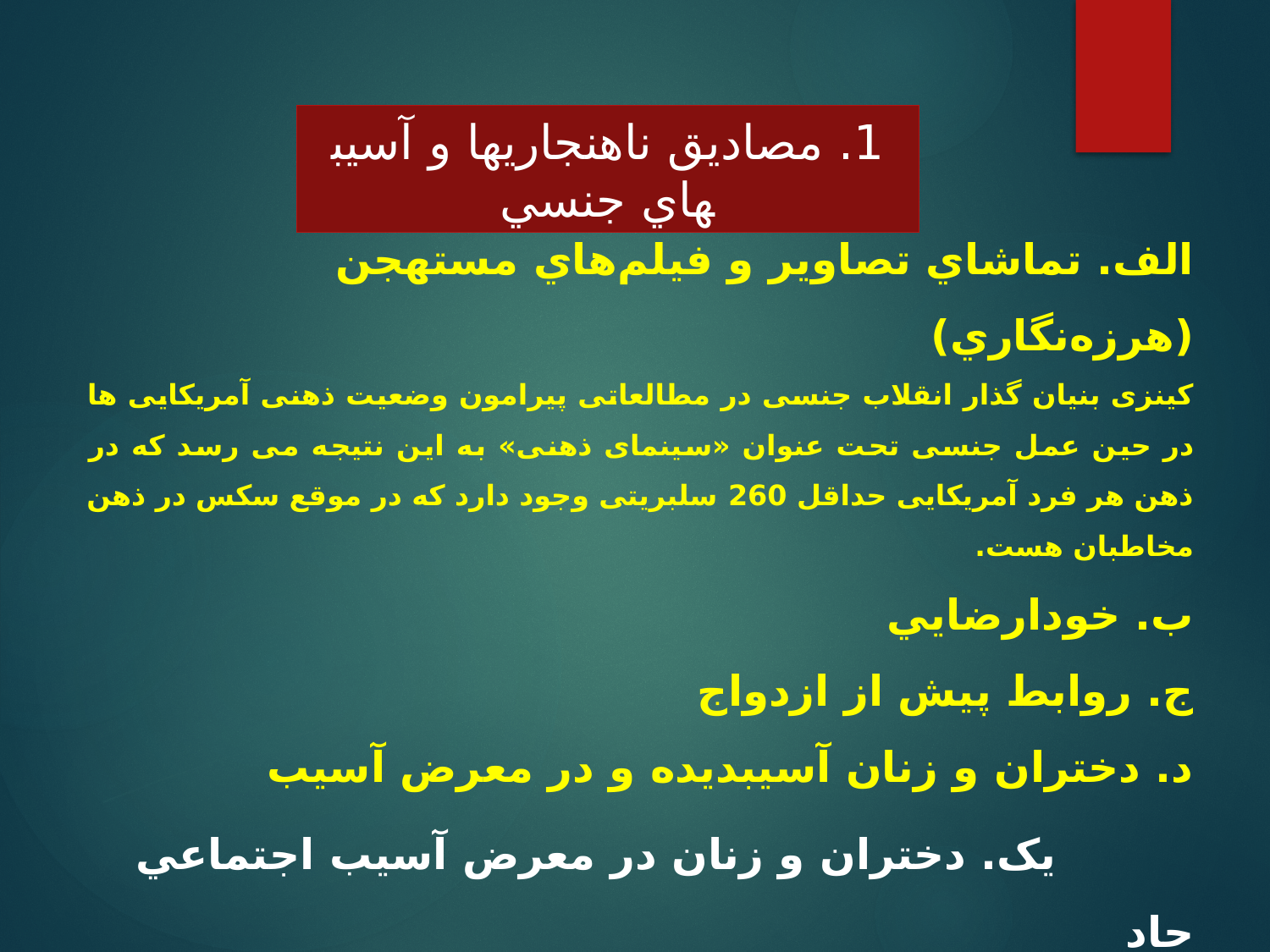

1. مصاديق ناهنجاري­ها و آسيب­هاي جنسي
الف. تماشاي تصاوير و فيلم‌هاي مستهجن (هرزه‌نگاري)
کینزی بنیان گذار انقلاب جنسی در مطالعاتی پیرامون وضعیت ذهنی آمریکایی ها در حین عمل جنسی تحت عنوان «سینمای ذهنی» به این نتیجه می رسد که در ذهن هر فرد آمریکایی حداقل 260 سلبریتی وجود دارد که در موقع سکس در ذهن مخاطبان هست.
ب. خودارضايي
ج. روابط پيش از ازدواج
د. دختران و زنان آسيب‏ديده و در معرض آسيب
        يک. دختران و زنان در معرض آسيب اجتماعي حاد
          دو. زنان آسيب­ديده اجتماعي (ويژه)
هـ .  بيماري‏هاي آميزشي